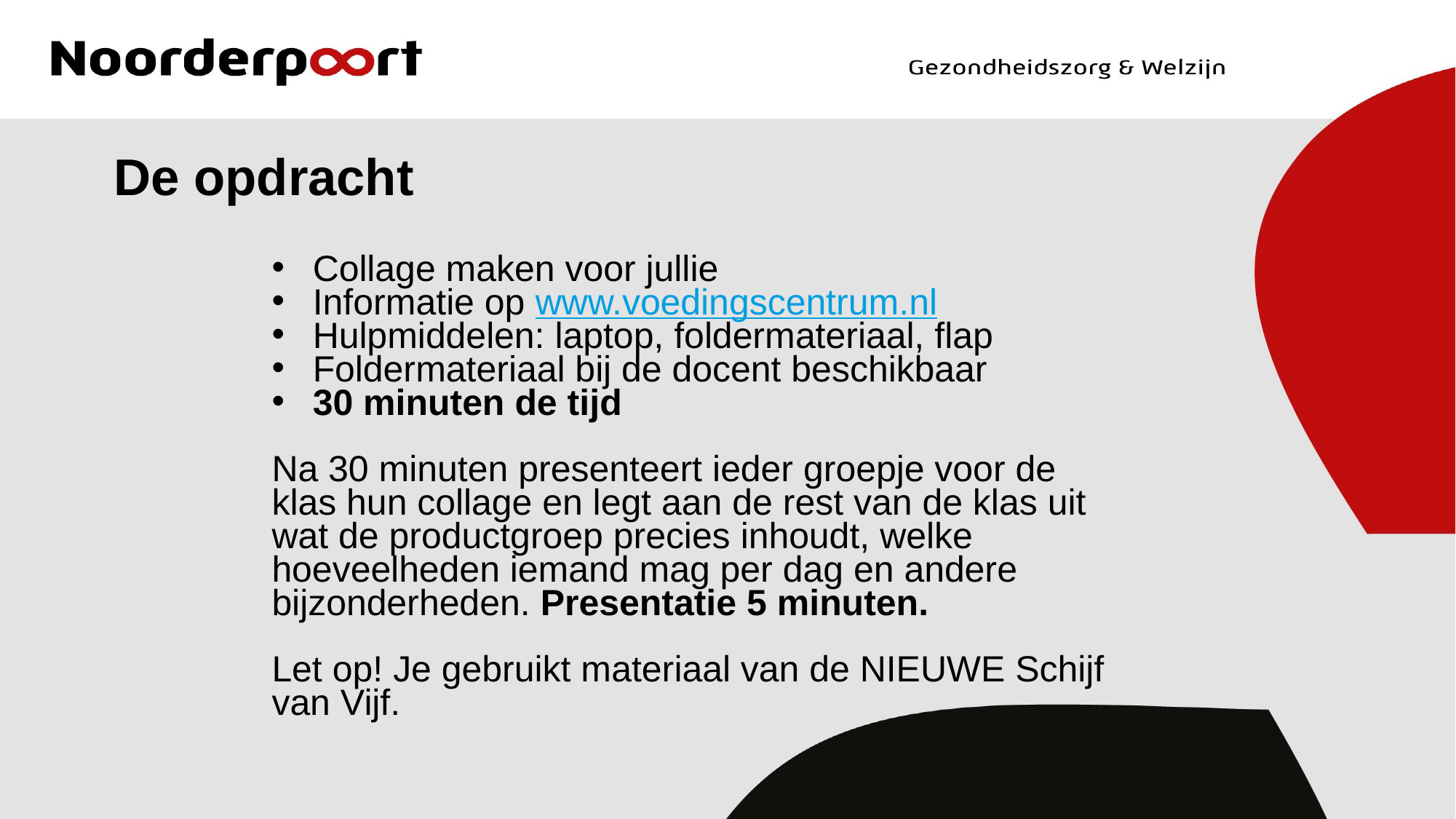

# De opdracht
Collage maken voor jullie
Informatie op www.voedingscentrum.nl
Hulpmiddelen: laptop, foldermateriaal, flap
Foldermateriaal bij de docent beschikbaar
30 minuten de tijd

Na 30 minuten presenteert ieder groepje voor de klas hun collage en legt aan de rest van de klas uit wat de productgroep precies inhoudt, welke hoeveelheden iemand mag per dag en andere bijzonderheden. Presentatie 5 minuten.

Let op! Je gebruikt materiaal van de NIEUWE Schijf van Vijf.